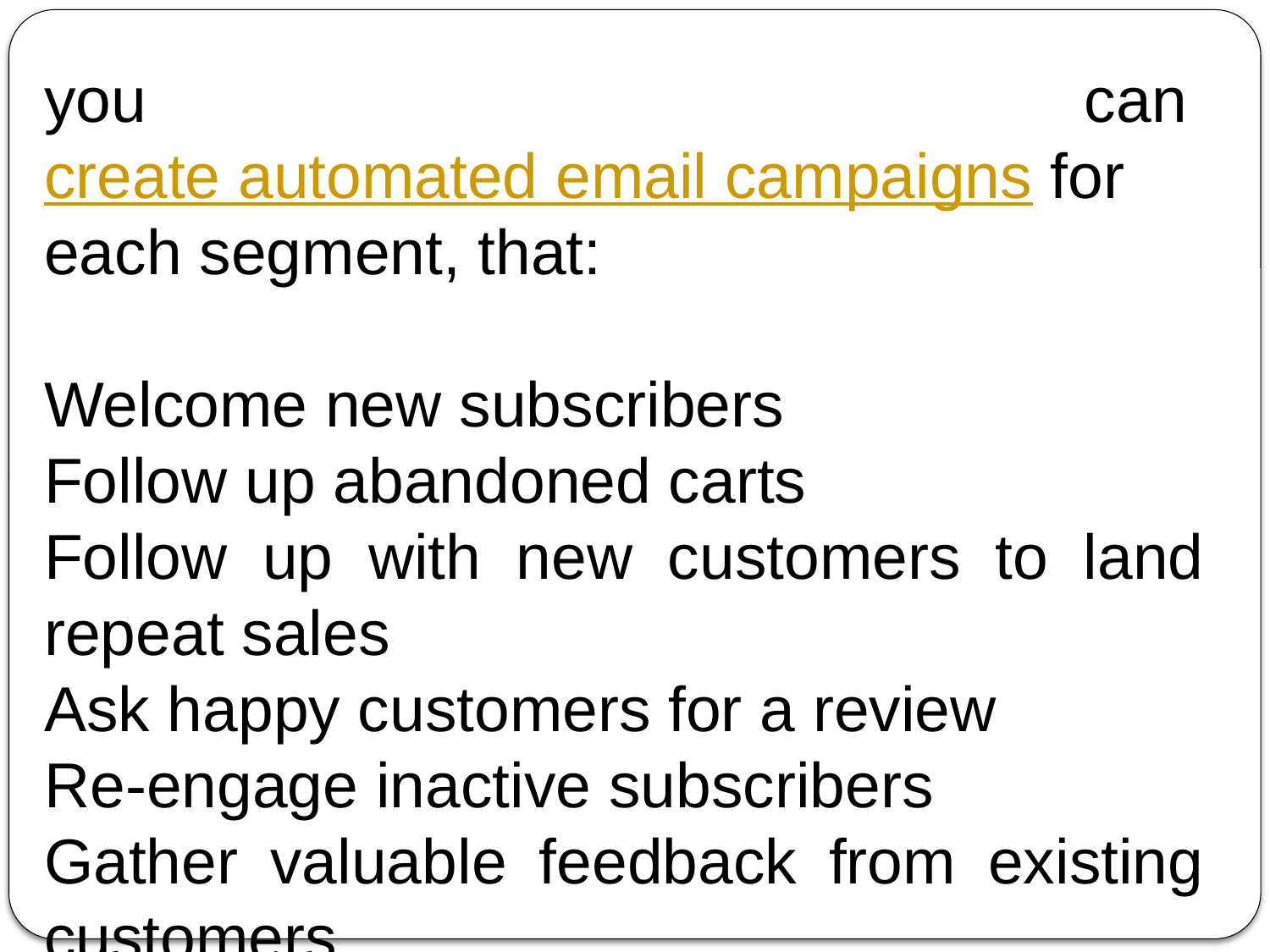

you can create automated email campaigns for each segment, that:

Welcome new subscribers
Follow up abandoned carts
Follow up with new customers to land repeat sales
Ask happy customers for a review
Re-engage inactive subscribers
Gather valuable feedback from existing customers
And more!